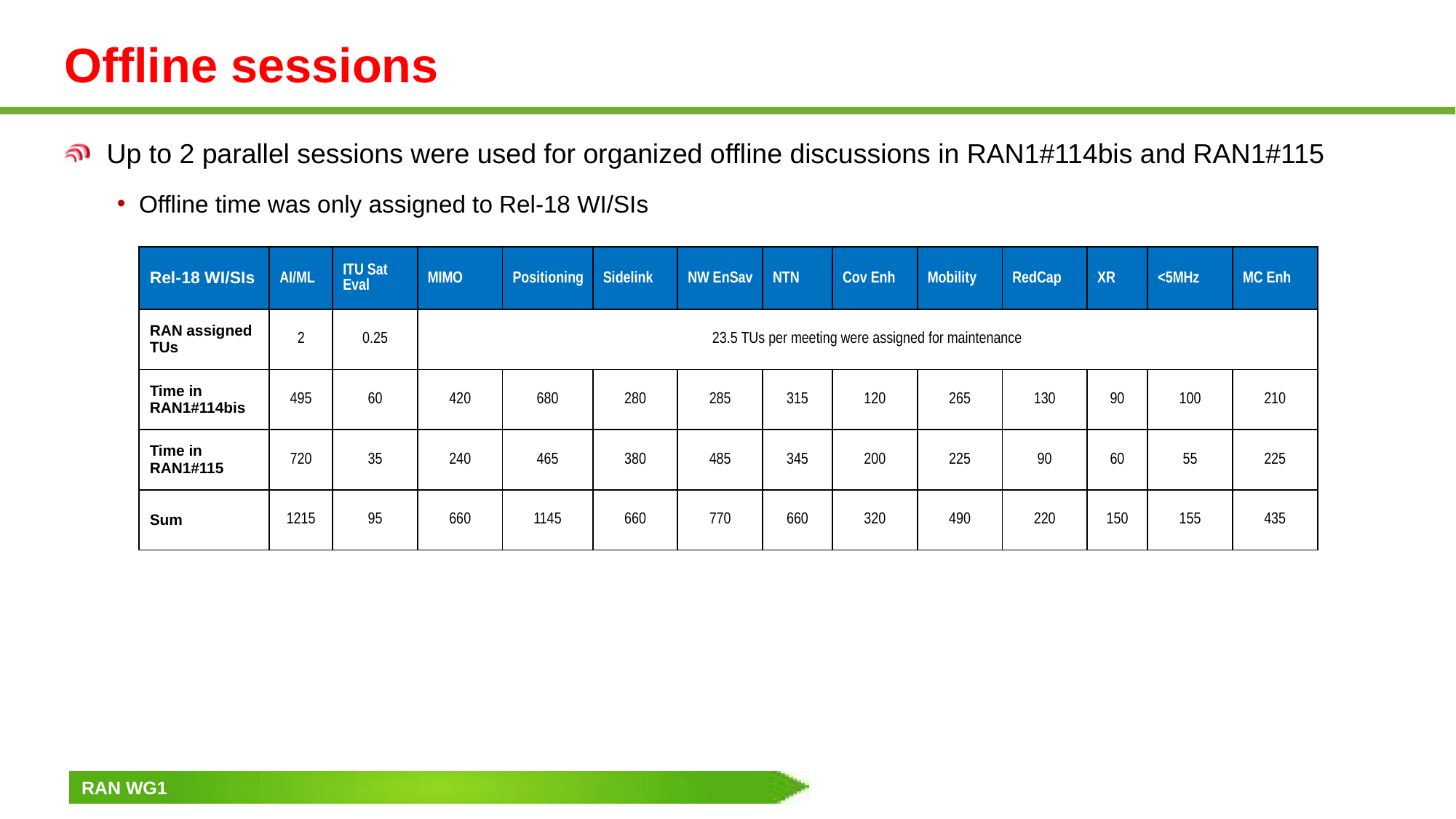

# Offline sessions
Up to 2 parallel sessions were used for organized offline discussions in RAN1#114bis and RAN1#115
Offline time was only assigned to Rel-18 WI/SIs
| Rel-18 WI/SIs | AI/ML | ITU Sat Eval | MIMO | Positioning | Sidelink | NW EnSav | NTN | Cov Enh | Mobility | RedCap | XR | <5MHz | MC Enh |
| --- | --- | --- | --- | --- | --- | --- | --- | --- | --- | --- | --- | --- | --- |
| RAN assigned TUs | 2 | 0.25 | 23.5 TUs per meeting were assigned for maintenance |  |  |  |  |  |  |  |  |  |  |
| Time in RAN1#114bis | 495 | 60 | 420 | 680 | 280 | 285 | 315 | 120 | 265 | 130 | 90 | 100 | 210 |
| Time in RAN1#115 | 720 | 35 | 240 | 465 | 380 | 485 | 345 | 200 | 225 | 90 | 60 | 55 | 225 |
| Sum | 1215 | 95 | 660 | 1145 | 660 | 770 | 660 | 320 | 490 | 220 | 150 | 155 | 435 |